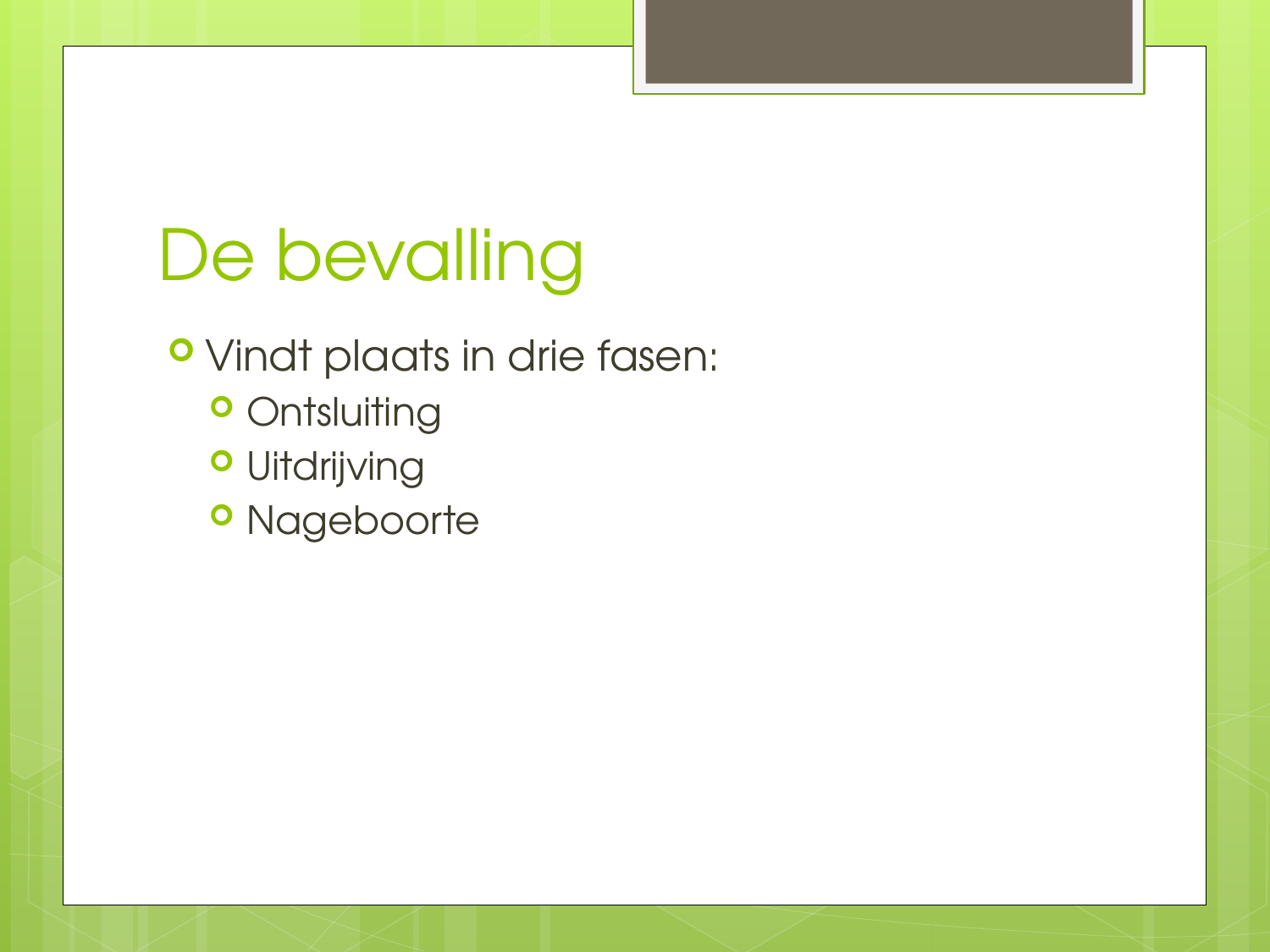

# De bevalling
Vindt plaats in drie fasen:
Ontsluiting
Uitdrijving
Nageboorte